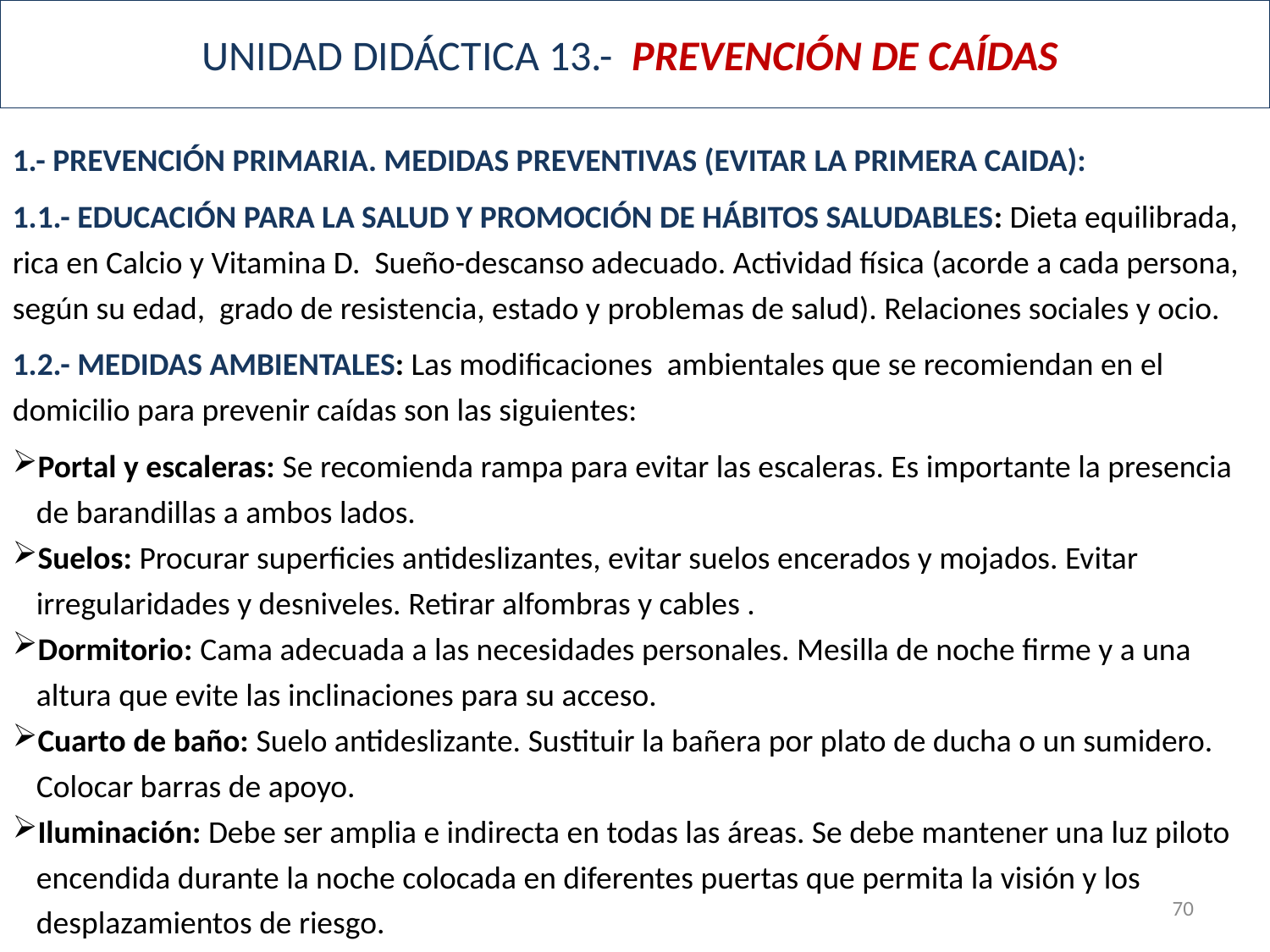

# UNIDAD DIDÁCTICA 13.-  PREVENCIÓN DE CAÍDAS
1.- PREVENCIÓN PRIMARIA. MEDIDAS PREVENTIVAS (EVITAR LA PRIMERA CAIDA):
1.1.- EDUCACIÓN PARA LA SALUD Y PROMOCIÓN DE HÁBITOS SALUDABLES: Dieta equilibrada, rica en Calcio y Vitamina D.  Sueño-descanso adecuado. Actividad física (acorde a cada persona, según su edad,  grado de resistencia, estado y problemas de salud). Relaciones sociales y ocio.
1.2.- MEDIDAS AMBIENTALES: Las modificaciones  ambientales que se recomiendan en el domicilio para prevenir caídas son las siguientes:
Portal y escaleras: Se recomienda rampa para evitar las escaleras. Es importante la presencia de barandillas a ambos lados.
Suelos: Procurar superficies antideslizantes, evitar suelos encerados y mojados. Evitar irregularidades y desniveles. Retirar alfombras y cables .
Dormitorio: Cama adecuada a las necesidades personales. Mesilla de noche firme y a una altura que evite las inclinaciones para su acceso.
Cuarto de baño: Suelo antideslizante. Sustituir la bañera por plato de ducha o un sumidero. Colocar barras de apoyo.
Iluminación: Debe ser amplia e indirecta en todas las áreas. Se debe mantener una luz piloto encendida durante la noche colocada en diferentes puertas que permita la visión y los desplazamientos de riesgo.

70